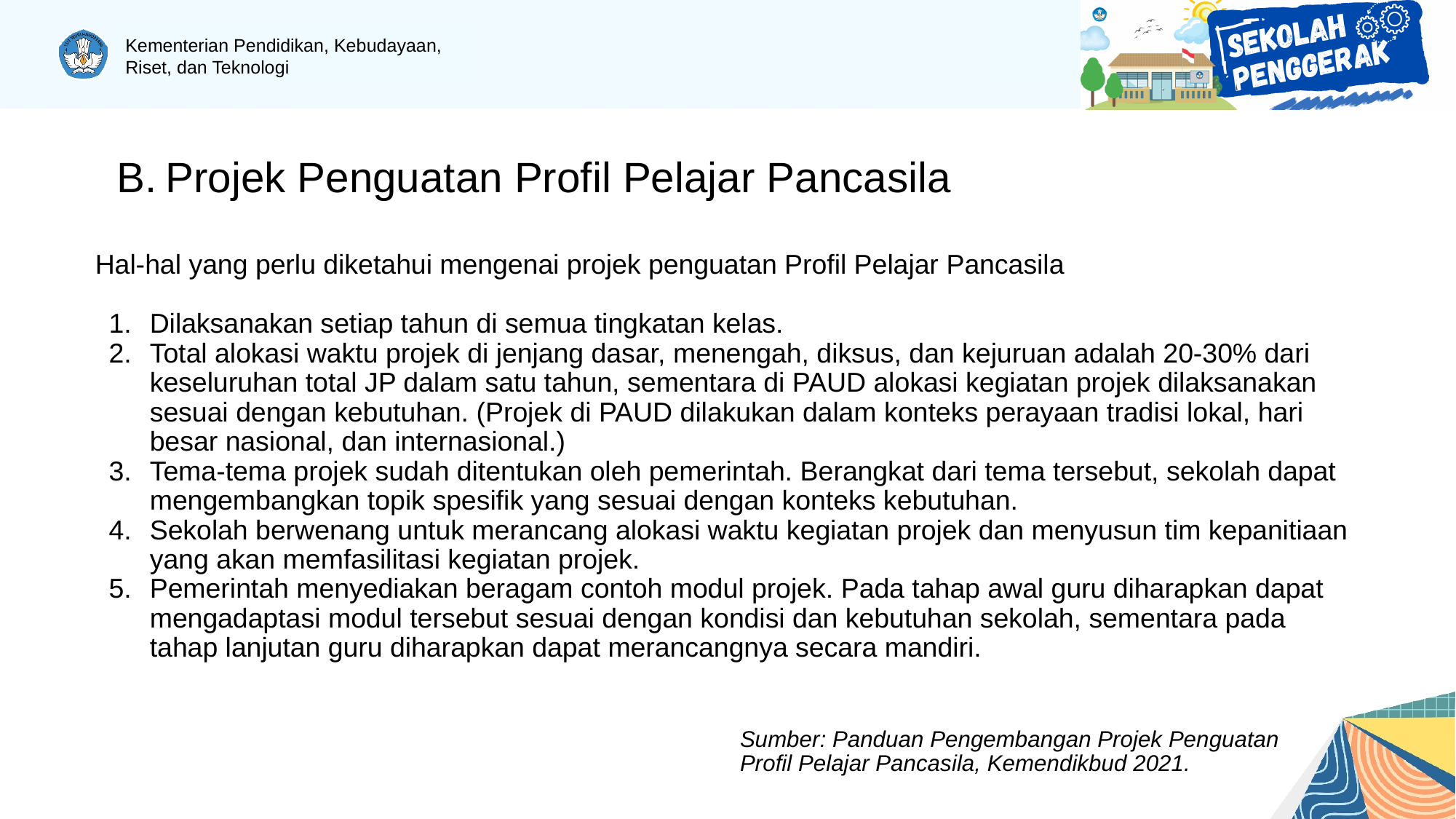

# Projek Penguatan Profil Pelajar Pancasila
Hal-hal yang perlu diketahui mengenai projek penguatan Profil Pelajar Pancasila

Dilaksanakan setiap tahun di semua tingkatan kelas.
Total alokasi waktu projek di jenjang dasar, menengah, diksus, dan kejuruan adalah 20-30% dari keseluruhan total JP dalam satu tahun, sementara di PAUD alokasi kegiatan projek dilaksanakan sesuai dengan kebutuhan. (Projek di PAUD dilakukan dalam konteks perayaan tradisi lokal, hari besar nasional, dan internasional.)
Tema-tema projek sudah ditentukan oleh pemerintah. Berangkat dari tema tersebut, sekolah dapat mengembangkan topik spesifik yang sesuai dengan konteks kebutuhan.
Sekolah berwenang untuk merancang alokasi waktu kegiatan projek dan menyusun tim kepanitiaan yang akan memfasilitasi kegiatan projek.
Pemerintah menyediakan beragam contoh modul projek. Pada tahap awal guru diharapkan dapat mengadaptasi modul tersebut sesuai dengan kondisi dan kebutuhan sekolah, sementara pada tahap lanjutan guru diharapkan dapat merancangnya secara mandiri.
Sumber: Panduan Pengembangan Projek Penguatan Profil Pelajar Pancasila, Kemendikbud 2021.